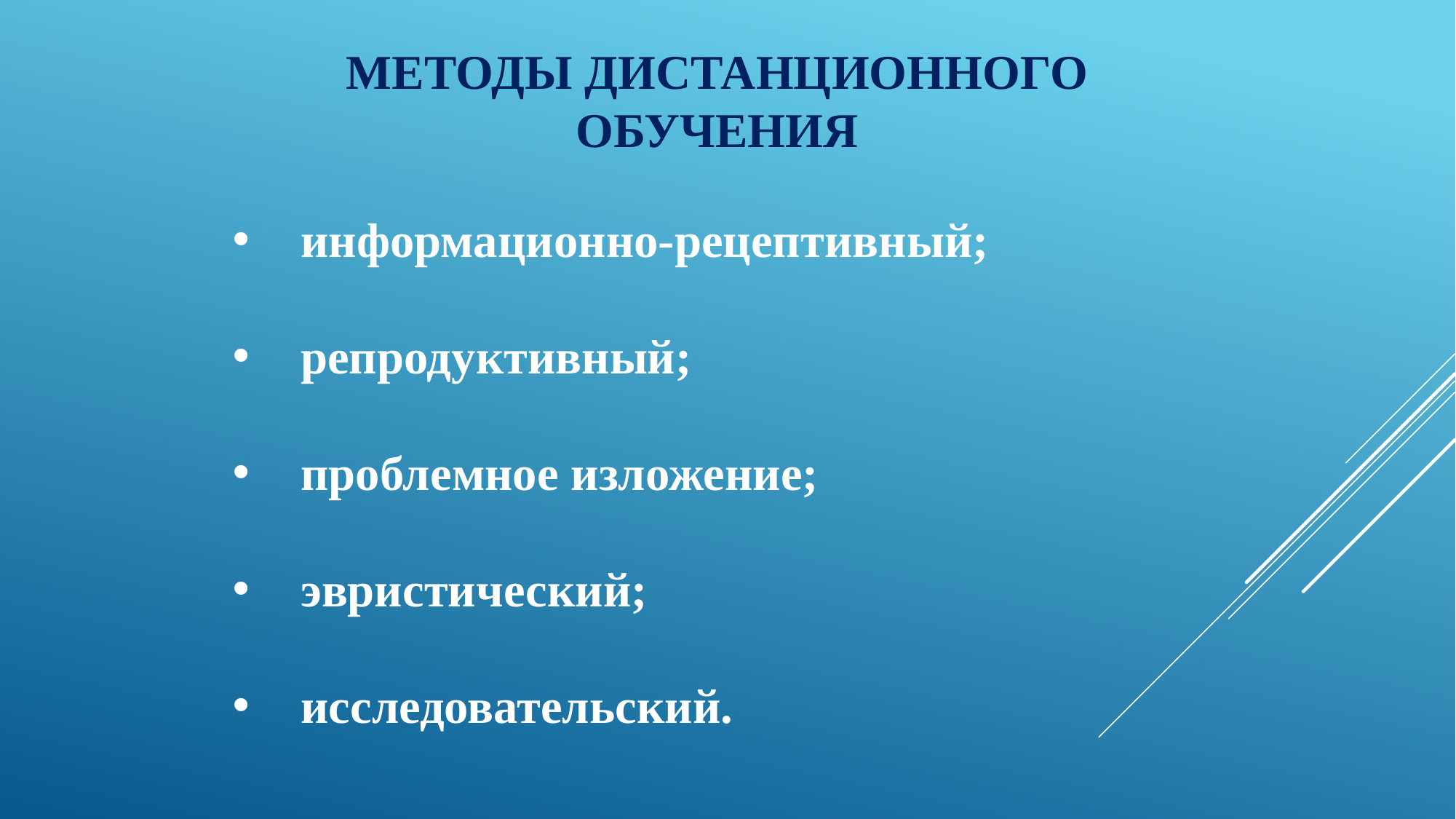

# Методы дистанционного обучения
информационно-рецептивный;

репродуктивный;

проблемное изложение;

эвристический;

исследовательский.